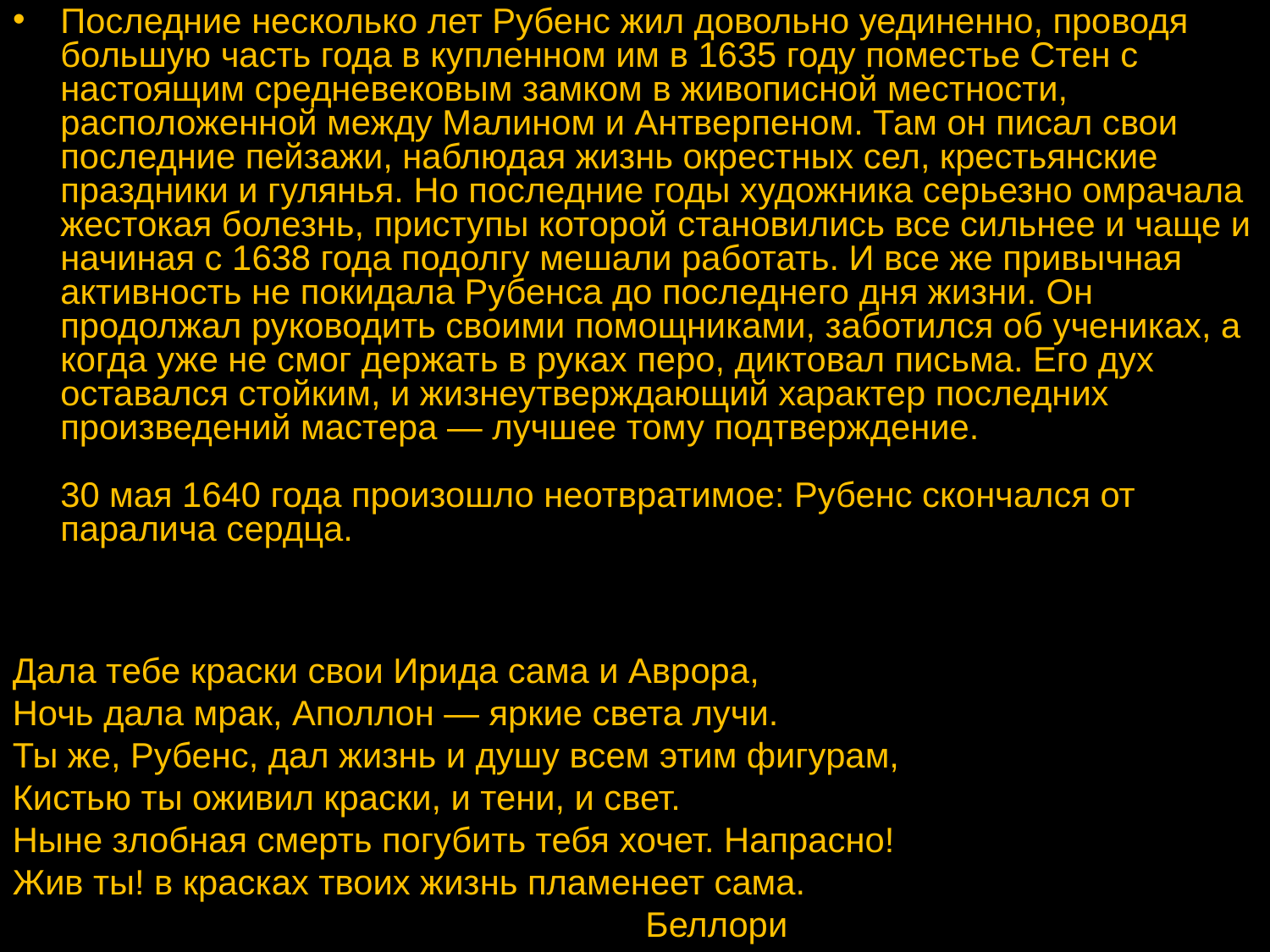

Последние несколько лет Рубенс жил довольно уединенно, проводя большую часть года в купленном им в 1635 году поместье Стен с настоящим средневековым замком в живописной местности, расположенной между Малином и Антверпеном. Там он писал свои последние пейзажи, наблюдая жизнь окрестных сел, крестьянские праздники и гулянья. Но последние годы художника серьезно омрачала жестокая болезнь, приступы которой становились все сильнее и чаще и начиная с 1638 года подолгу мешали работать. И все же привычная активность не покидала Рубенса до последнего дня жизни. Он продолжал руководить своими помощниками, заботился об учениках, а когда уже не смог держать в руках перо, диктовал письма. Его дух оставался стойким, и жизнеутверждающий характер последних произведений мастера — лучшее тому подтверждение.
30 мая 1640 года произошло неотвратимое: Рубенс скончался от паралича сердца.
Дала тебе краски свои Ирида сама и Аврора,
Ночь дала мрак, Аполлон — яркие света лучи.
Ты же, Рубенс, дал жизнь и душу всем этим фигурам,
Кистью ты оживил краски, и тени, и свет.
Ныне злобная смерть погубить тебя хочет. Напрасно!
Жив ты! в красках твоих жизнь пламенеет сама.
                                                                 Беллори